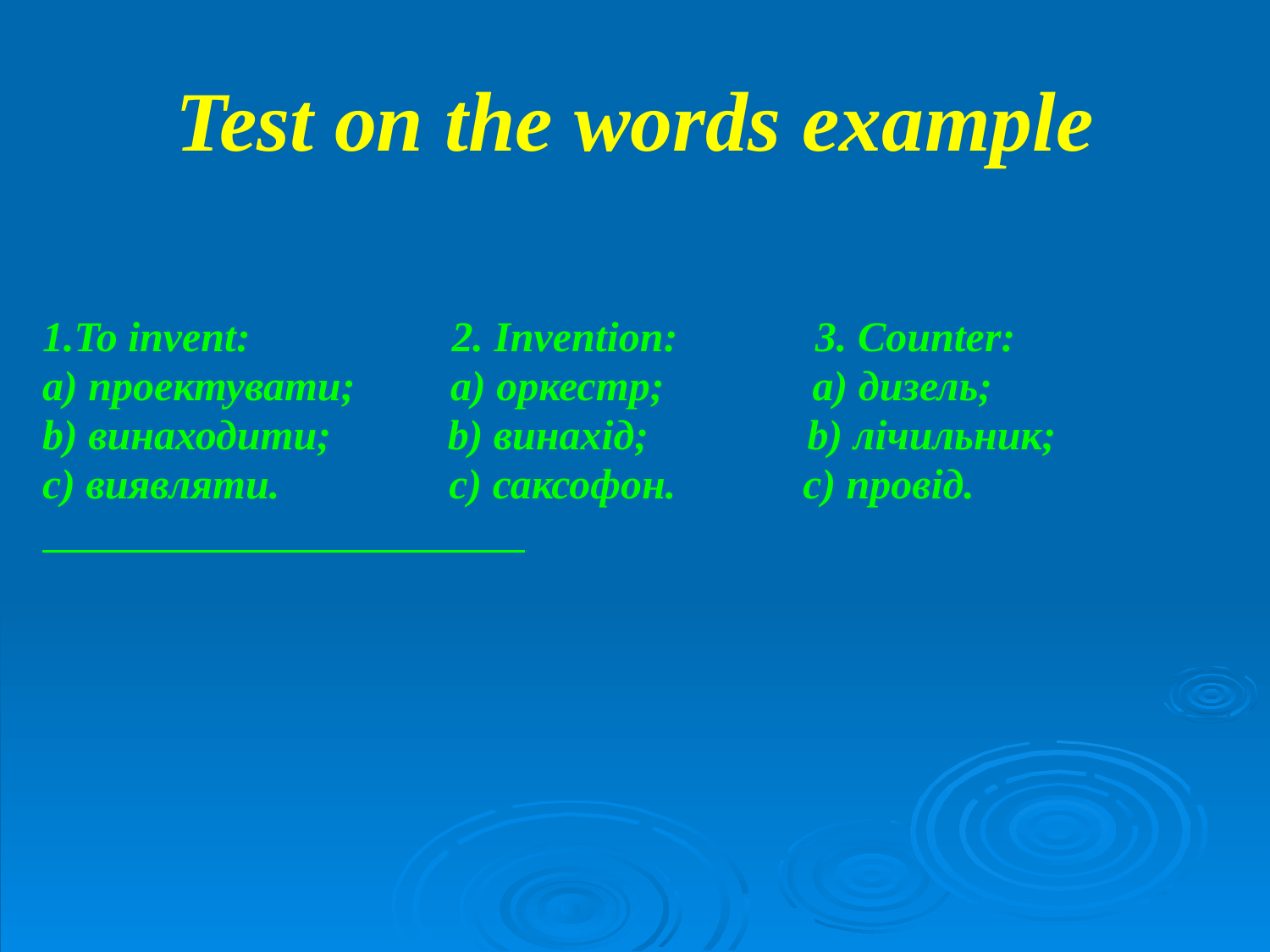

# Test on the words example

1.To invent:                   2. Invention:             3. Counter:
a) проектувати;         a) оркестр;              a) дизель;
b) винаходити;           b) винахід;               b) лічильник;
с) виявляти.                с) саксофон.            с) провід.